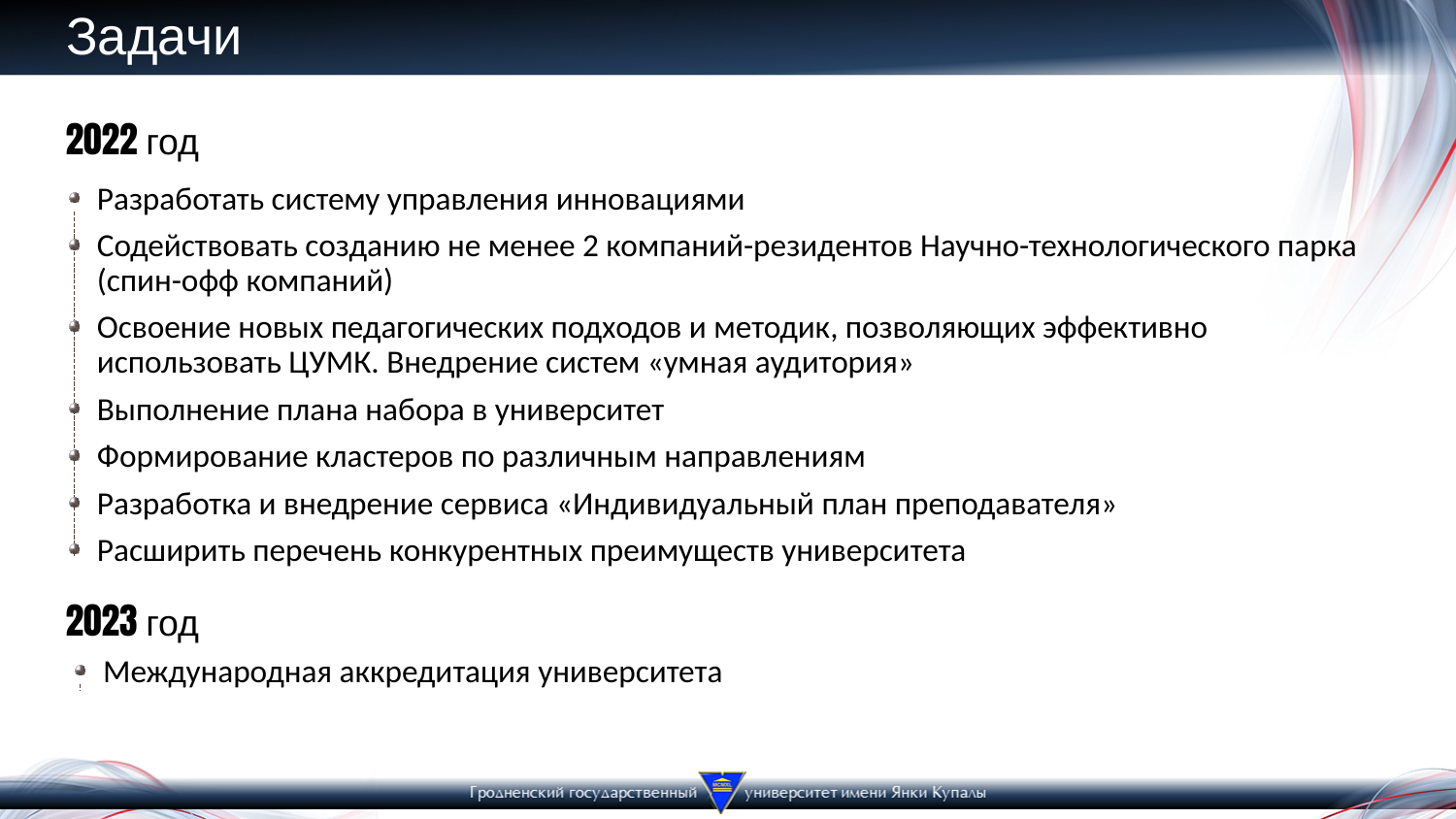

Задачи
2022 год
Разработать систему управления инновациями
Содействовать созданию не менее 2 компаний-резидентов Научно-технологического парка (спин-офф компаний)
Освоение новых педагогических подходов и методик, позволяющих эффективно использовать ЦУМК. Внедрение систем «умная аудитория»
Выполнение плана набора в университет
Формирование кластеров по различным направлениям
Разработка и внедрение сервиса «Индивидуальный план преподавателя»
Расширить перечень конкурентных преимуществ университета
2023 год
Международная аккредитация университета